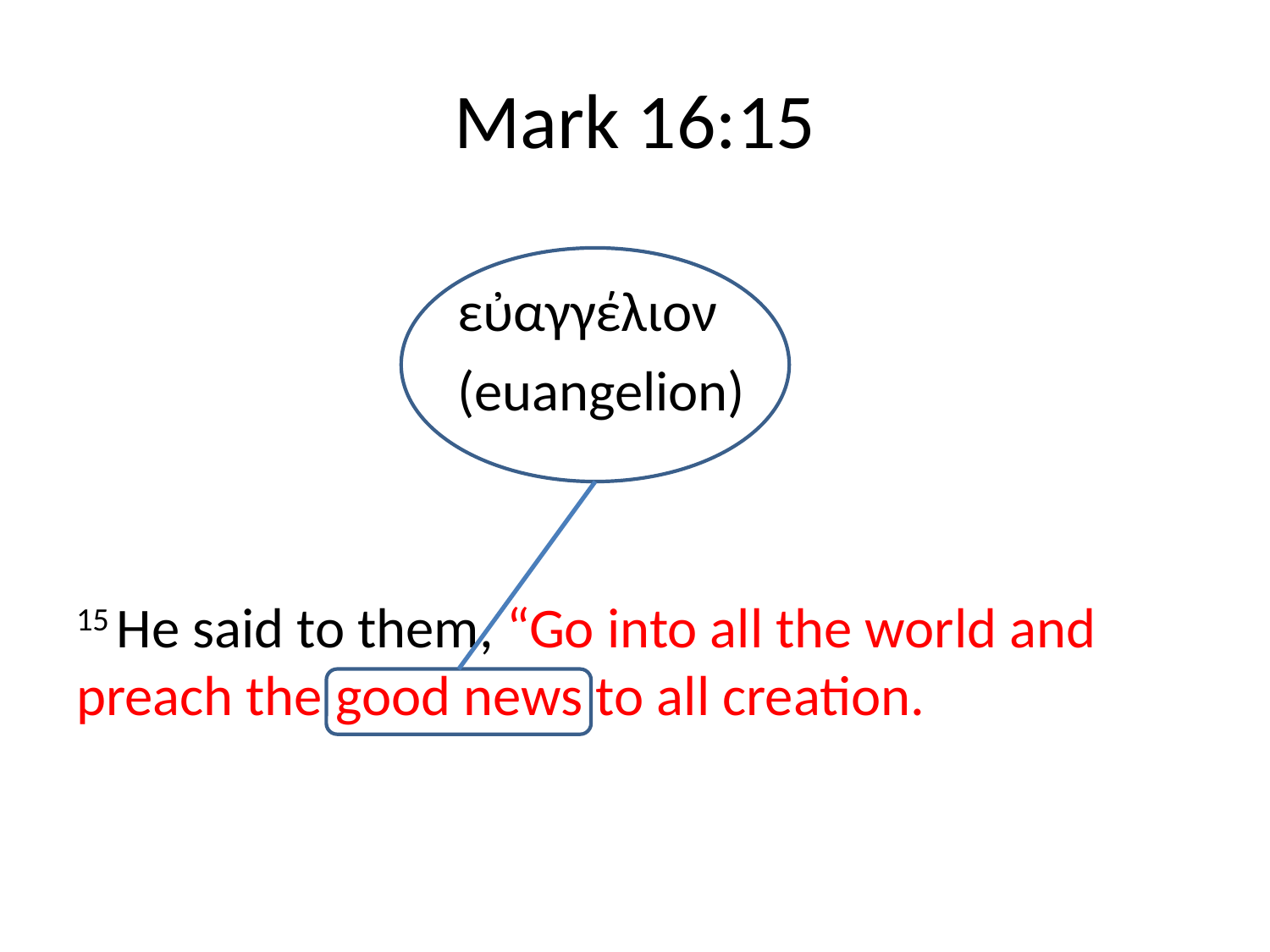

# Mark 16:15

			εὐαγγέλιον
			(euangelion)

15 He said to them, “Go into all the world and preach the good news to all creation.